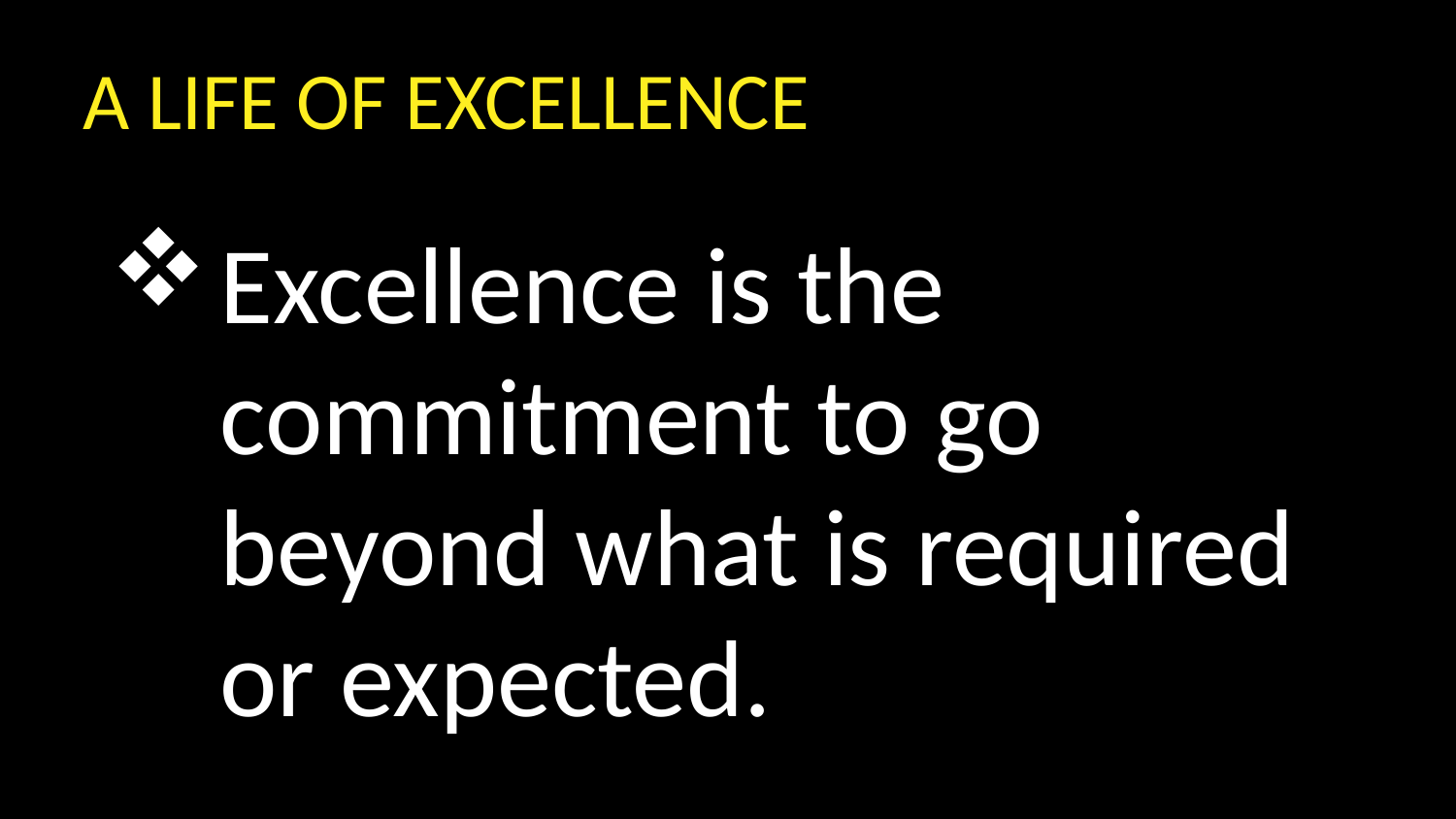

A LIFE OF EXCELLENCE
Excellence is the commitment to go beyond what is required or expected.